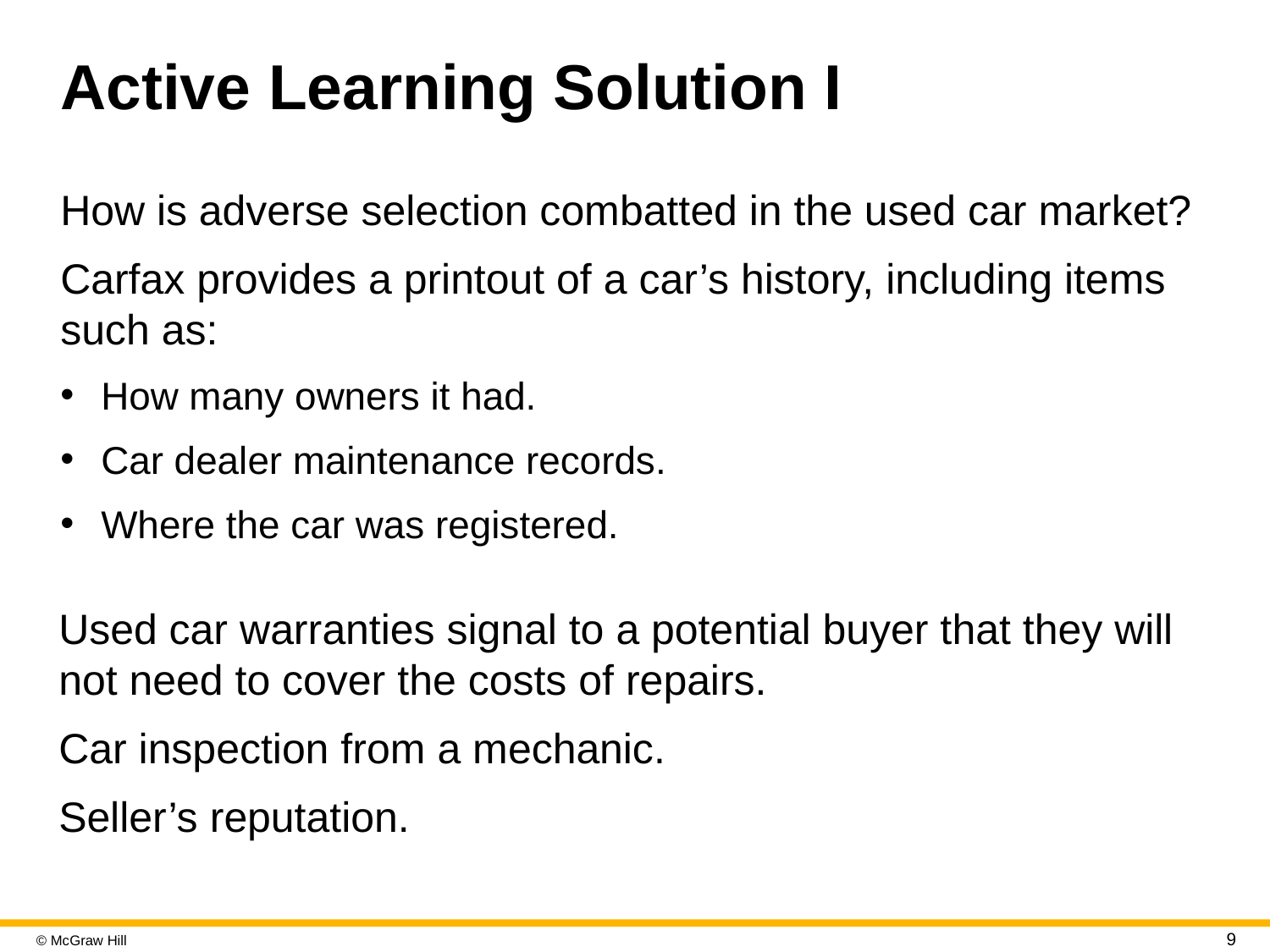

# Active Learning Solution I
How is adverse selection combatted in the used car market?
Carfax provides a printout of a car’s history, including items such as:
How many owners it had.
Car dealer maintenance records.
Where the car was registered.
Used car warranties signal to a potential buyer that they will not need to cover the costs of repairs.
Car inspection from a mechanic.
Seller’s reputation.